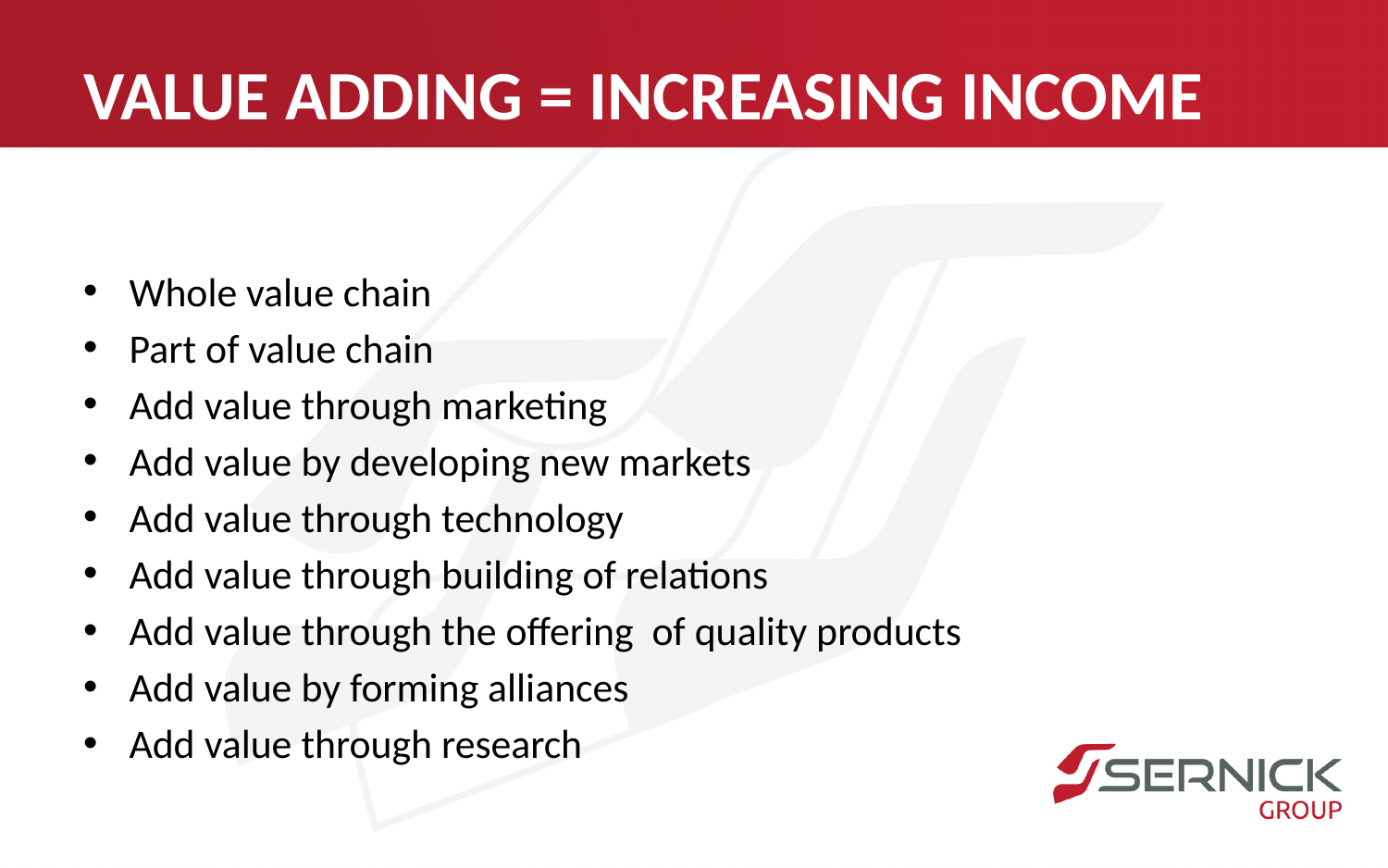

# VALUE ADDING = INCREASING INCOME

Whole value chain
Part of value chain
Add value through marketing
Add value by developing new markets
Add value through technology
Add value through building of relations
Add value through the offering  of quality products
Add value by forming alliances
Add value through research